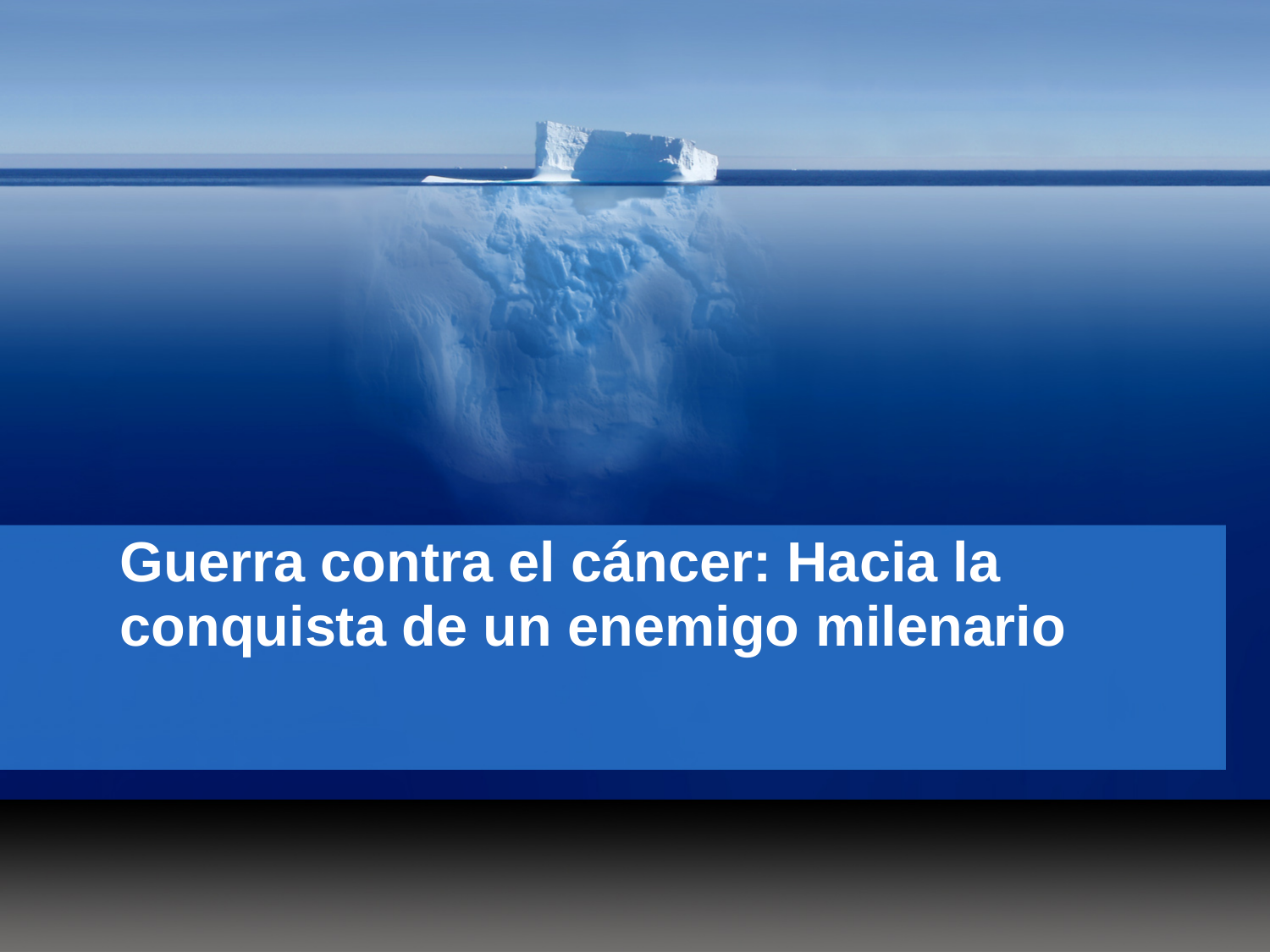

# Guerra contra el cáncer: Hacia la conquista de un enemigo milenario